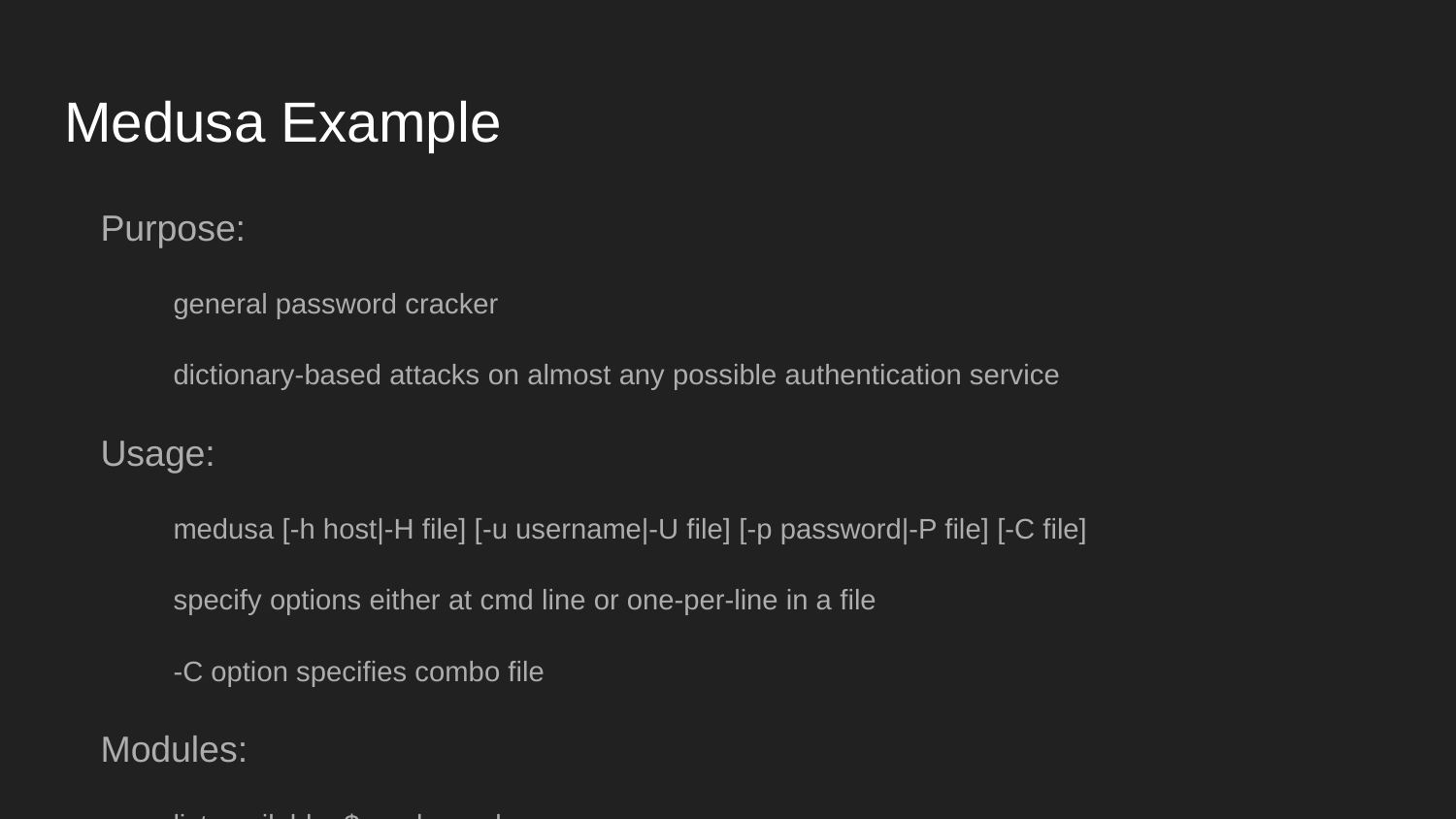

# Medusa Example
Purpose:
general password cracker
dictionary-based attacks on almost any possible authentication service
Usage:
medusa [-h host|-H file] [-u username|-U file] [-p password|-P file] [-C file]
specify options either at cmd line or one-per-line in a file
-C option specifies combo file
Modules:
list available: $ medusa -d
get more information about module: $ medusa -M <module> -q
try: $ medusa -M web-form -q